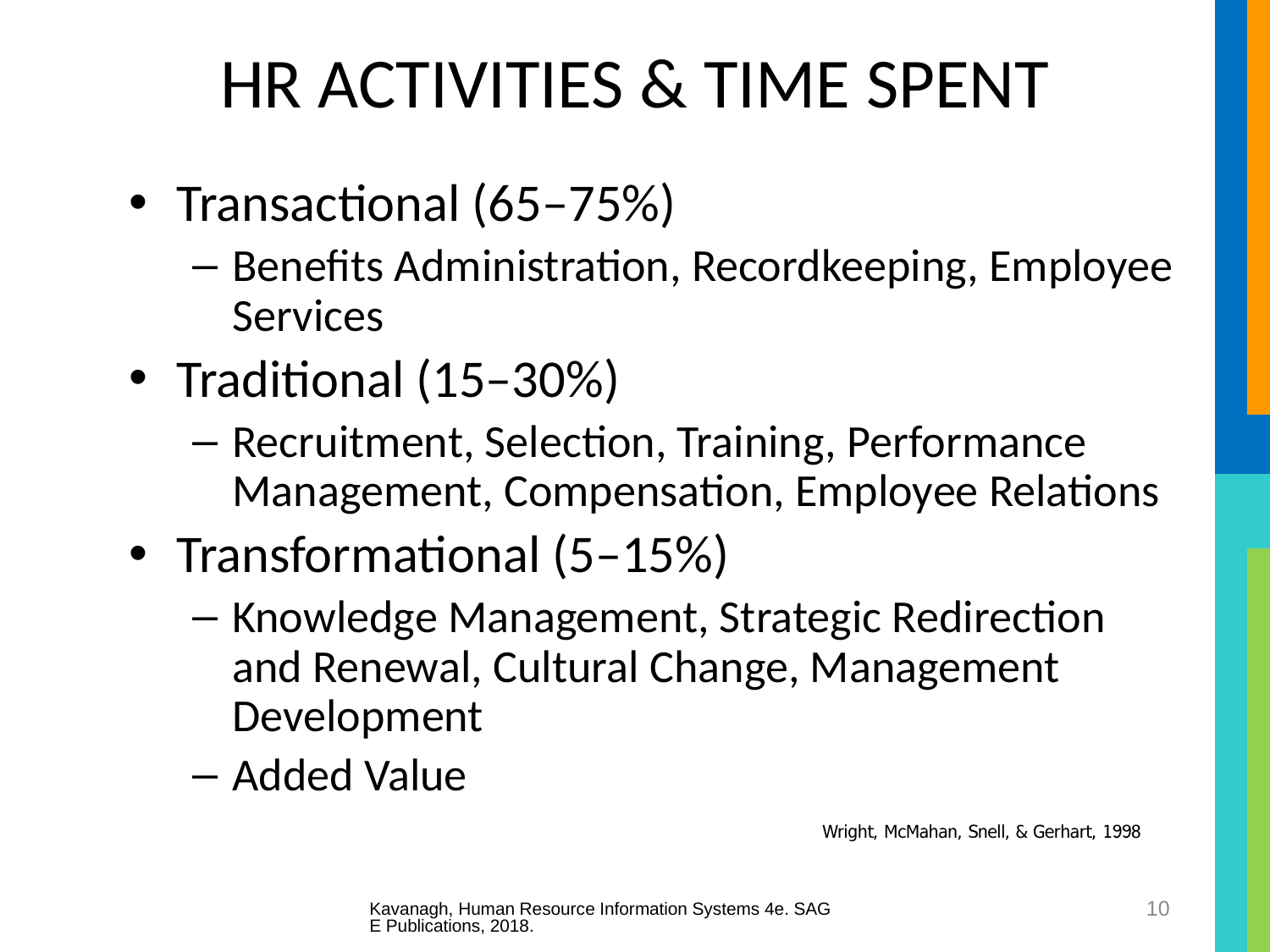

# HR ACTIVITIES & TIME SPENT
Transactional (65–75%)
Benefits Administration, Recordkeeping, Employee Services
Traditional (15–30%)
Recruitment, Selection, Training, Performance Management, Compensation, Employee Relations
Transformational (5–15%)
Knowledge Management, Strategic Redirection and Renewal, Cultural Change, Management Development
Added Value
Wright, McMahan, Snell, & Gerhart, 1998
Kavanagh, Human Resource Information Systems 4e. SAGE Publications, 2018.
10